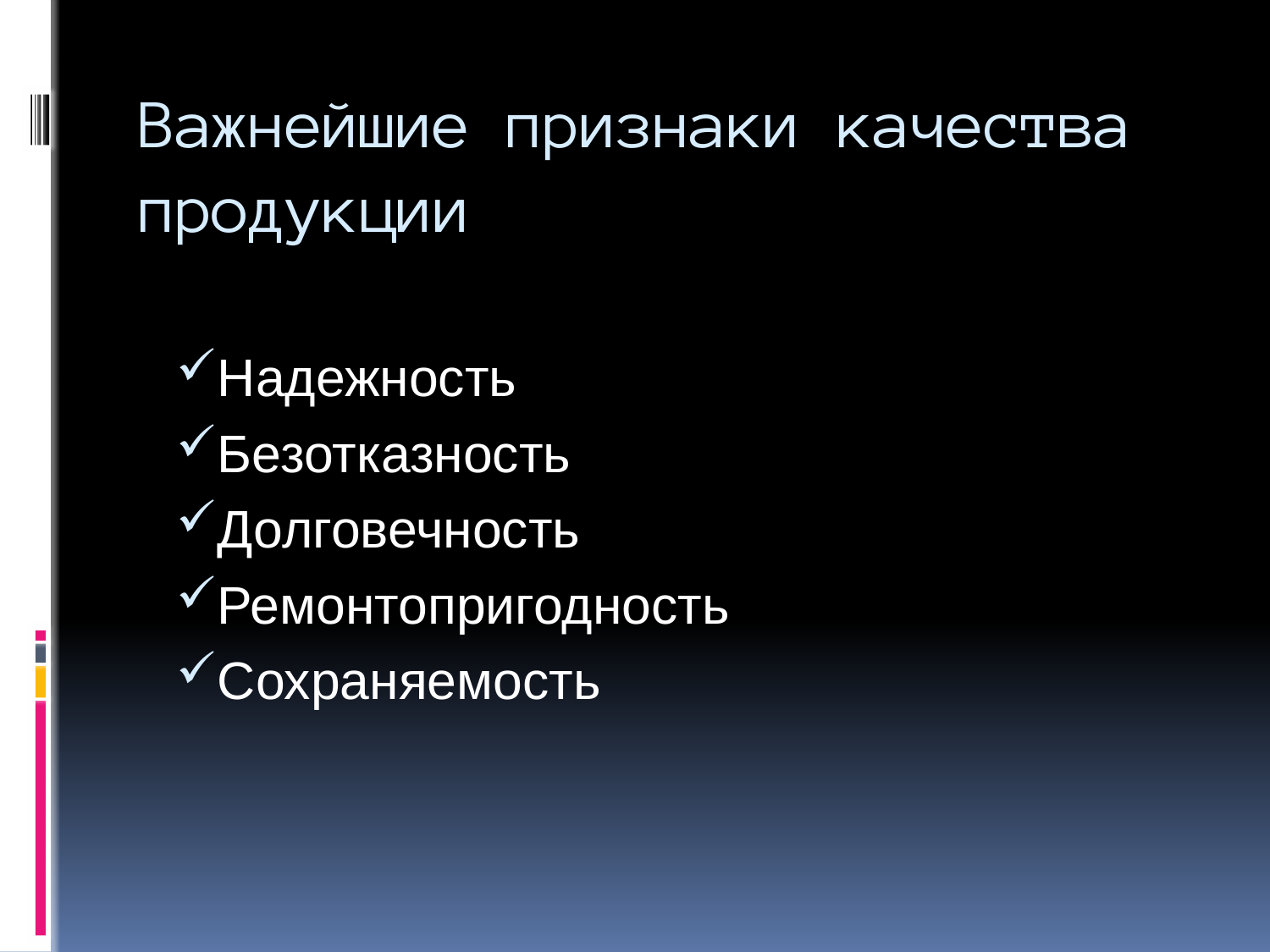

# Важнейшие признаки качества продукции
Надежность
Безотказность
Долговечность
Ремонтопригодность
Сохраняемость